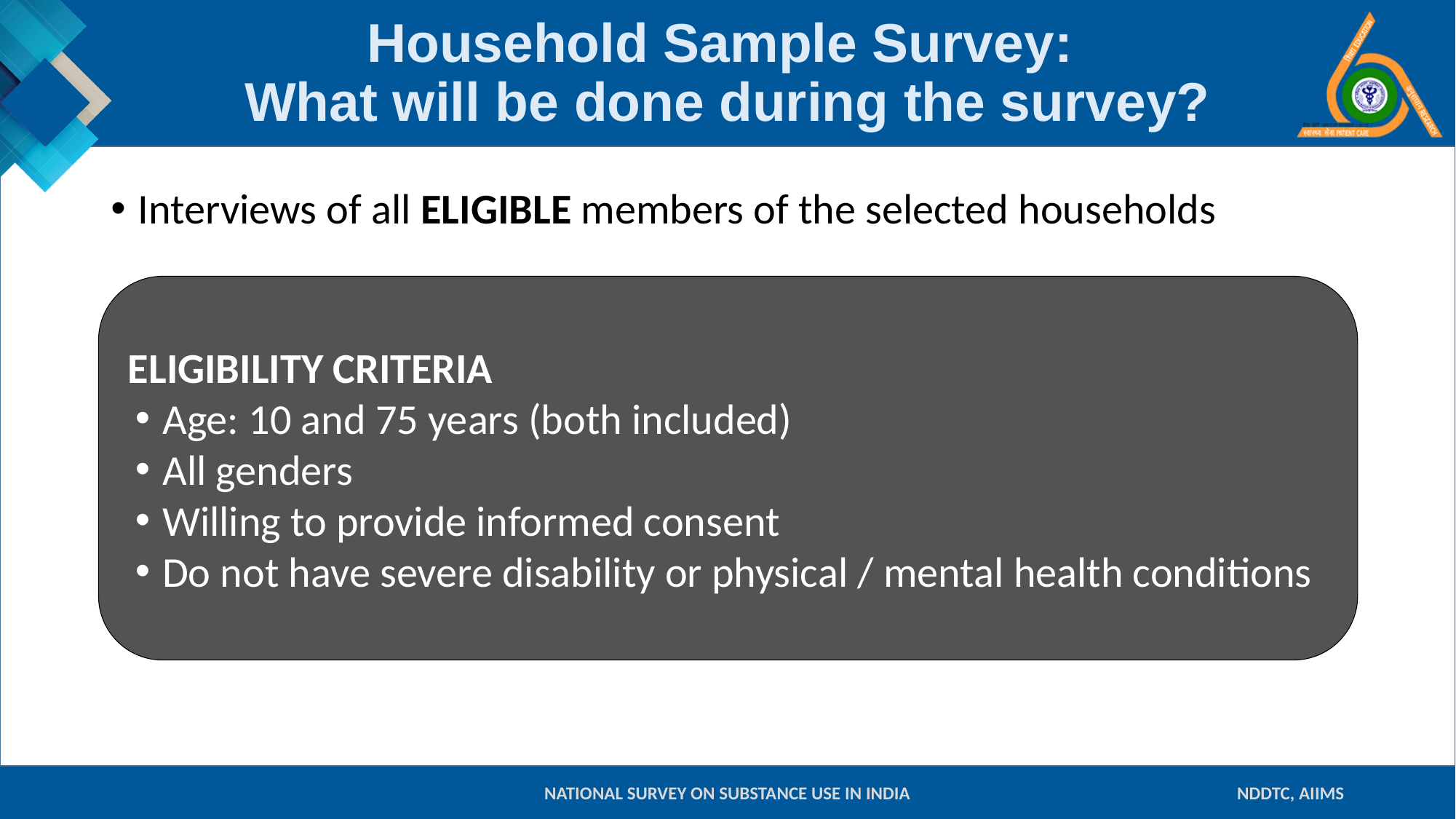

# Household Sample Survey: What will be done during the survey?
Interviews of all ELIGIBLE members of the selected households
ELIGIBILITY CRITERIA
Age: 10 and 75 years (both included)
All genders
Willing to provide informed consent
Do not have severe disability or physical / mental health conditions
NATIONAL SURVEY ON SUBSTANCE USE IN INDIA
NDDTC, AIIMS